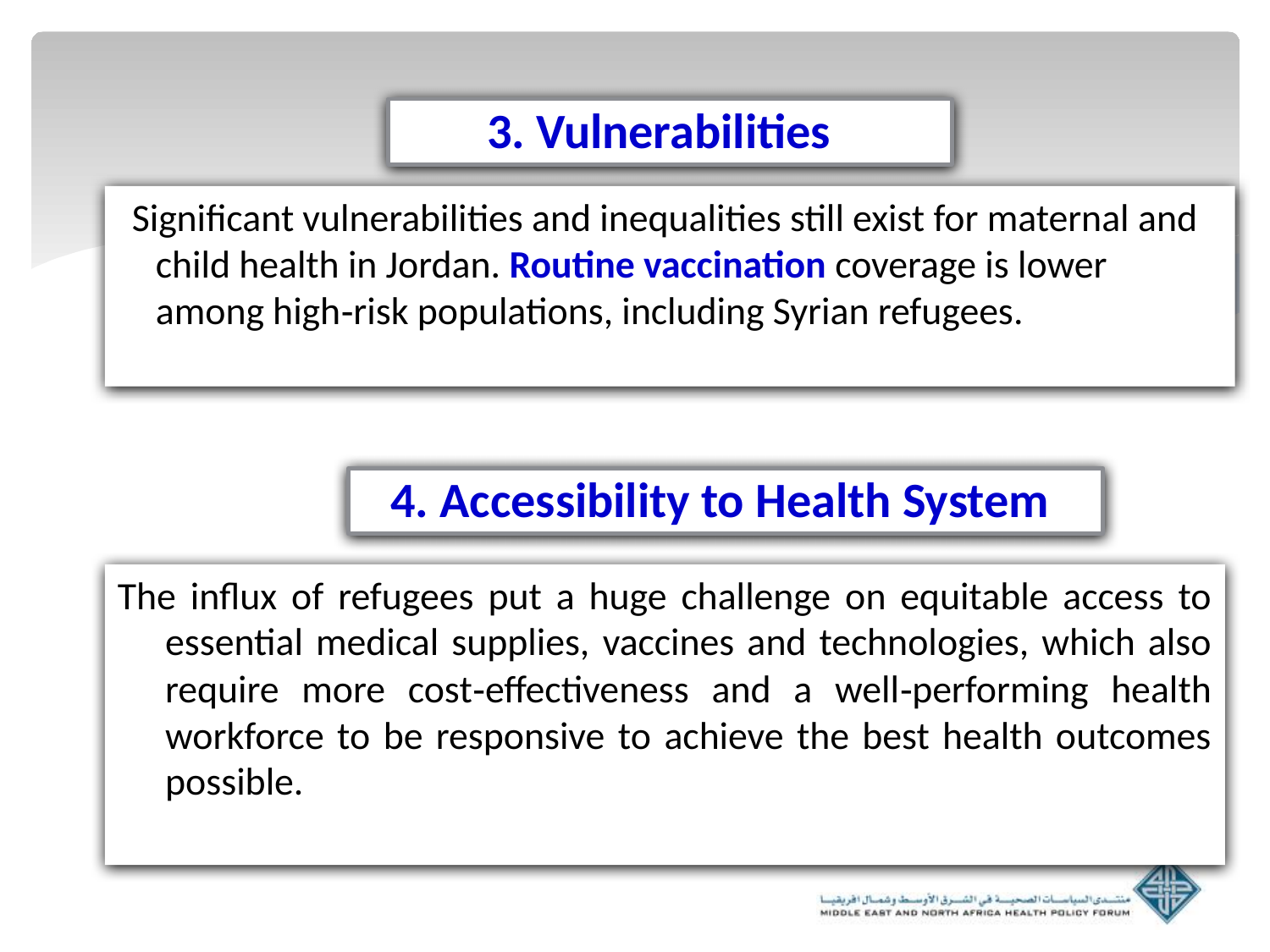

3. Vulnerabilities
Significant vulnerabilities and inequalities still exist for maternal and child health in Jordan. Routine vaccination coverage is lower among high‐risk populations, including Syrian refugees.
4. Accessibility to Health System
The influx of refugees put a huge challenge on equitable access to essential medical supplies, vaccines and technologies, which also require more cost‐effectiveness and a well‐performing health workforce to be responsive to achieve the best health outcomes possible.